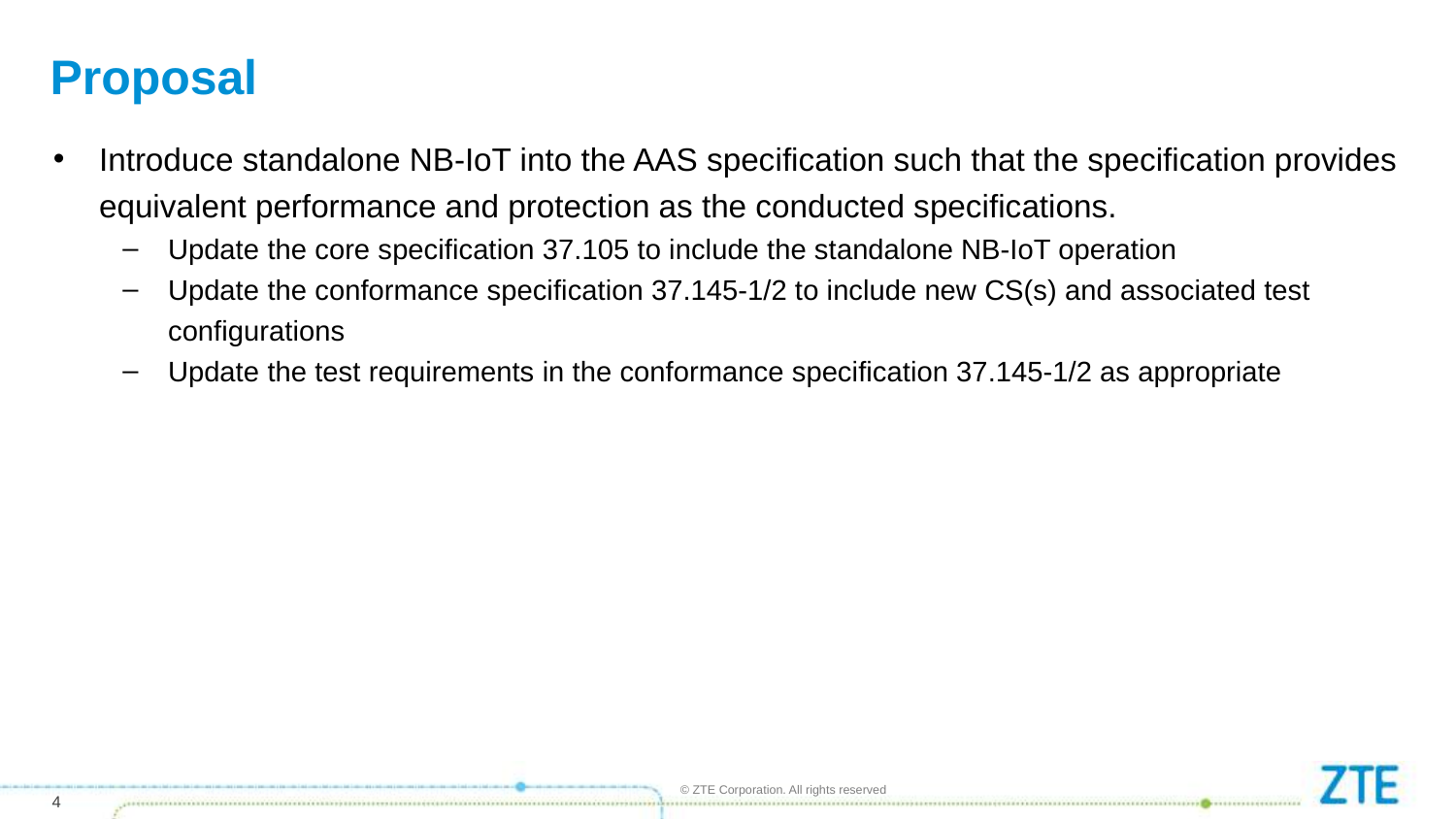

# Proposal
Introduce standalone NB-IoT into the AAS specification such that the specification provides equivalent performance and protection as the conducted specifications.
Update the core specification 37.105 to include the standalone NB-IoT operation
Update the conformance specification 37.145-1/2 to include new CS(s) and associated test configurations
Update the test requirements in the conformance specification 37.145-1/2 as appropriate